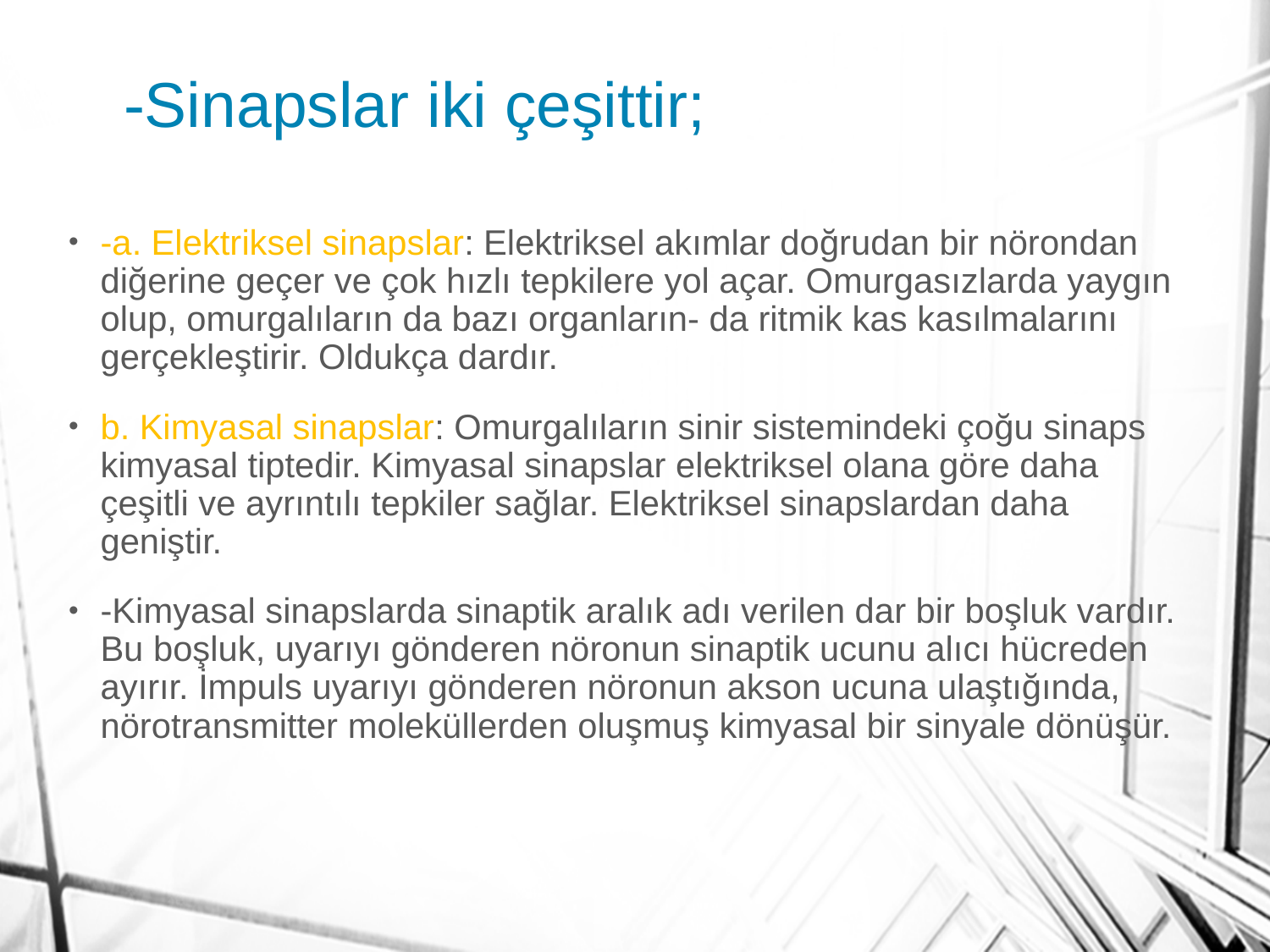

# -Sinapslar iki çeşittir;
-a. Elektriksel sinapslar: Elektriksel akımlar doğrudan bir nörondan diğerine geçer ve çok hızlı tepkilere yol açar. Omurgasızlarda yaygın olup, omurgalıların da bazı organların- da ritmik kas kasılmalarını gerçekleştirir. Oldukça dardır.
b. Kimyasal sinapslar: Omurgalıların sinir sistemindeki çoğu sinaps kimyasal tiptedir. Kimyasal sinapslar elektriksel olana göre daha çeşitli ve ayrıntılı tepkiler sağlar. Elektriksel sinapslardan daha geniştir.
-Kimyasal sinapslarda sinaptik aralık adı verilen dar bir boşluk vardır. Bu boşluk, uyarıyı gönderen nöronun sinaptik ucunu alıcı hücreden ayırır. İmpuls uyarıyı gönderen nöronun akson ucuna ulaştığında, nörotransmitter moleküllerden oluşmuş kimyasal bir sinyale dönüşür.